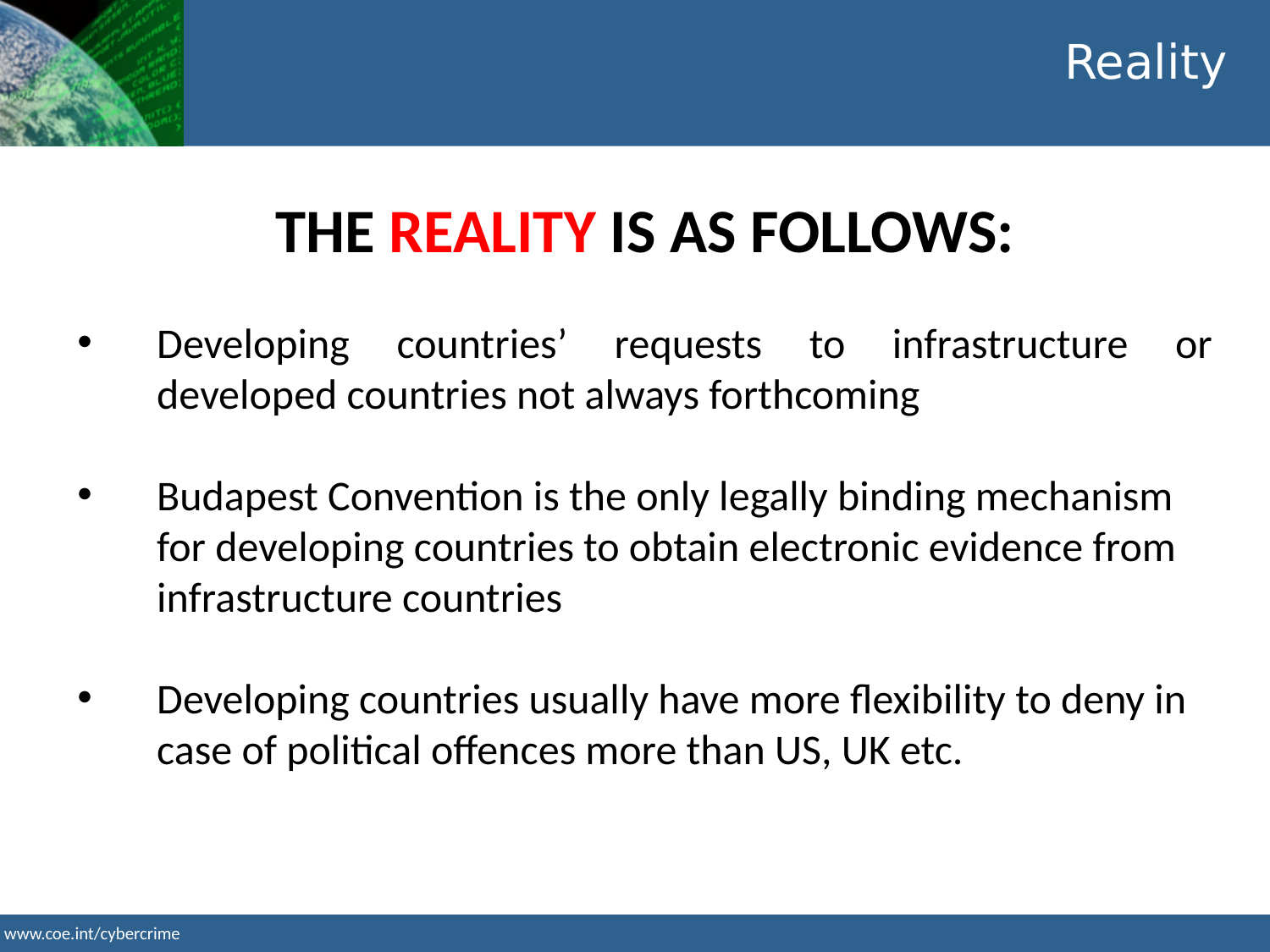

Reality
THE REALITY IS AS FOLLOWS:

Developing countries’ requests to infrastructure or developed countries not always forthcoming

Budapest Convention is the only legally binding mechanism for developing countries to obtain electronic evidence from infrastructure countries

Developing countries usually have more flexibility to deny in case of political offences more than US, UK etc.